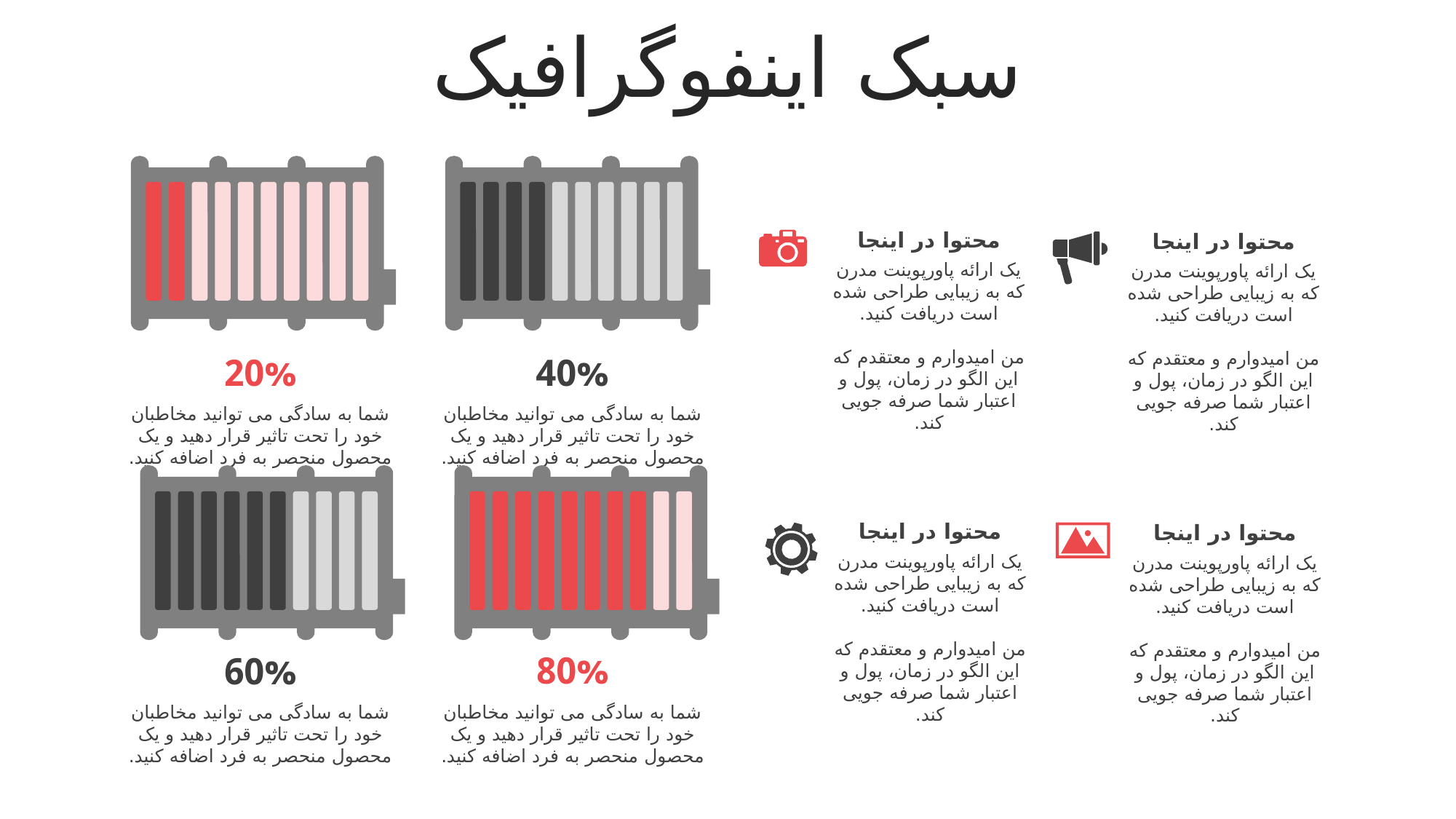

سبک اینفوگرافیک

محتوا در اینجا
یک ارائه پاورپوینت مدرن که به زیبایی طراحی شده است دریافت کنید.

من امیدوارم و معتقدم که این الگو در زمان، پول و اعتبار شما صرفه جویی کند.
محتوا در اینجا
یک ارائه پاورپوینت مدرن که به زیبایی طراحی شده است دریافت کنید.

من امیدوارم و معتقدم که این الگو در زمان، پول و اعتبار شما صرفه جویی کند.

40%
20%
شما به سادگی می توانید مخاطبان خود را تحت تاثیر قرار دهید و یک محصول منحصر به فرد اضافه کنید.
شما به سادگی می توانید مخاطبان خود را تحت تاثیر قرار دهید و یک محصول منحصر به فرد اضافه کنید.

محتوا در اینجا
یک ارائه پاورپوینت مدرن که به زیبایی طراحی شده است دریافت کنید.

من امیدوارم و معتقدم که این الگو در زمان، پول و اعتبار شما صرفه جویی کند.
محتوا در اینجا
یک ارائه پاورپوینت مدرن که به زیبایی طراحی شده است دریافت کنید.

من امیدوارم و معتقدم که این الگو در زمان، پول و اعتبار شما صرفه جویی کند.

80%
60%
شما به سادگی می توانید مخاطبان خود را تحت تاثیر قرار دهید و یک محصول منحصر به فرد اضافه کنید.
شما به سادگی می توانید مخاطبان خود را تحت تاثیر قرار دهید و یک محصول منحصر به فرد اضافه کنید.